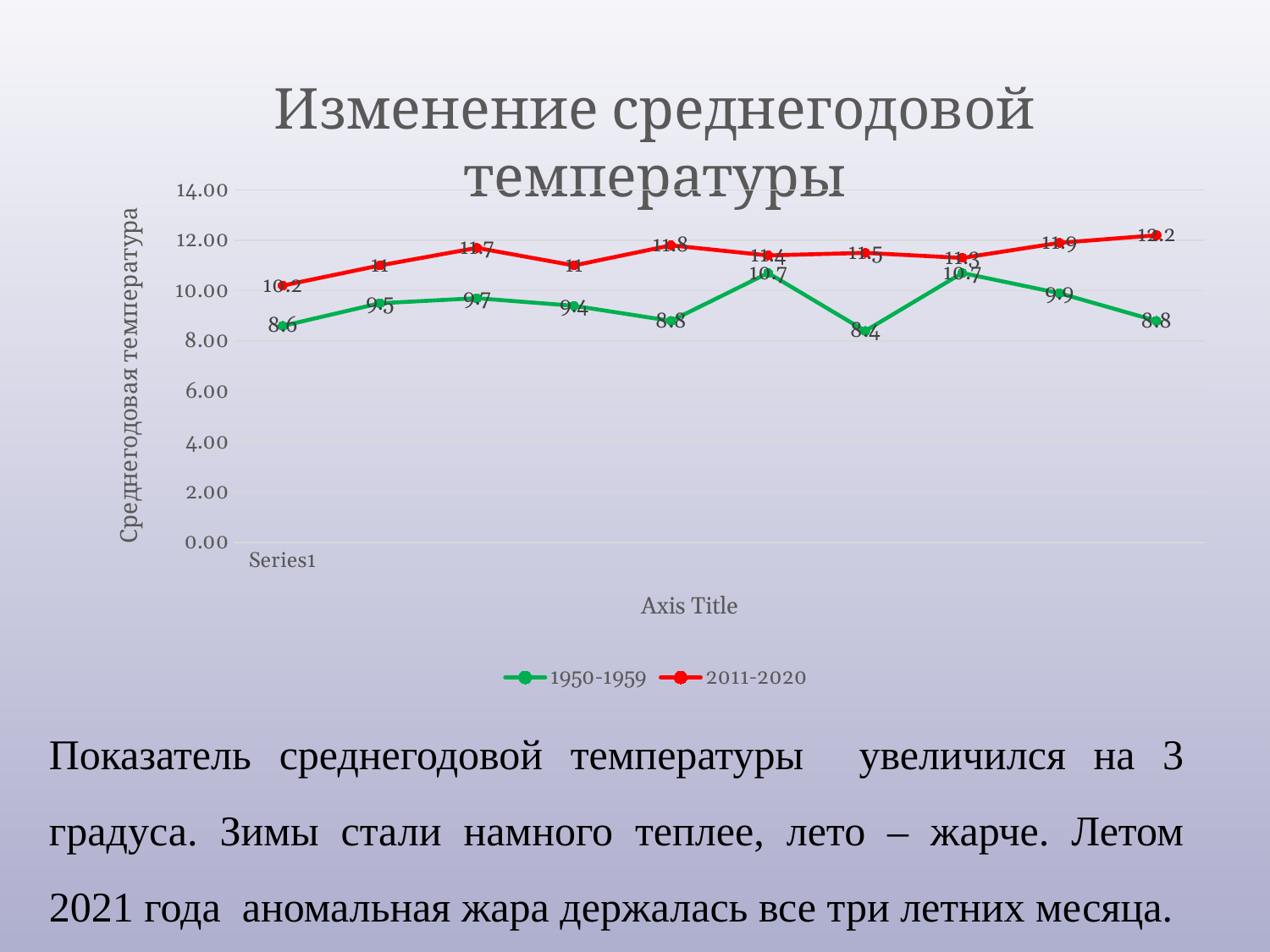

# Изменение среднегодовой температуры

### Chart

| Category | 1950-1959 | 2011-2020 |
|---|---|---|
|  | 8.6 | 10.2 |
|  | 9.5 | 11.0 |
|  | 9.7 | 11.7 |
|  | 9.4 | 11.0 |
|  | 8.8 | 11.8 |
|  | 10.7 | 11.4 |
|  | 8.4 | 11.5 |
|  | 10.7 | 11.3 |
|  | 9.9 | 11.9 |
|  | 8.8 | 12.2 |
Показатель среднегодовой температуры  увеличился на 3 градуса. Зимы стали намного теплее, лето – жарче. Летом 2021 года  аномальная жара держалась все три летних месяца.